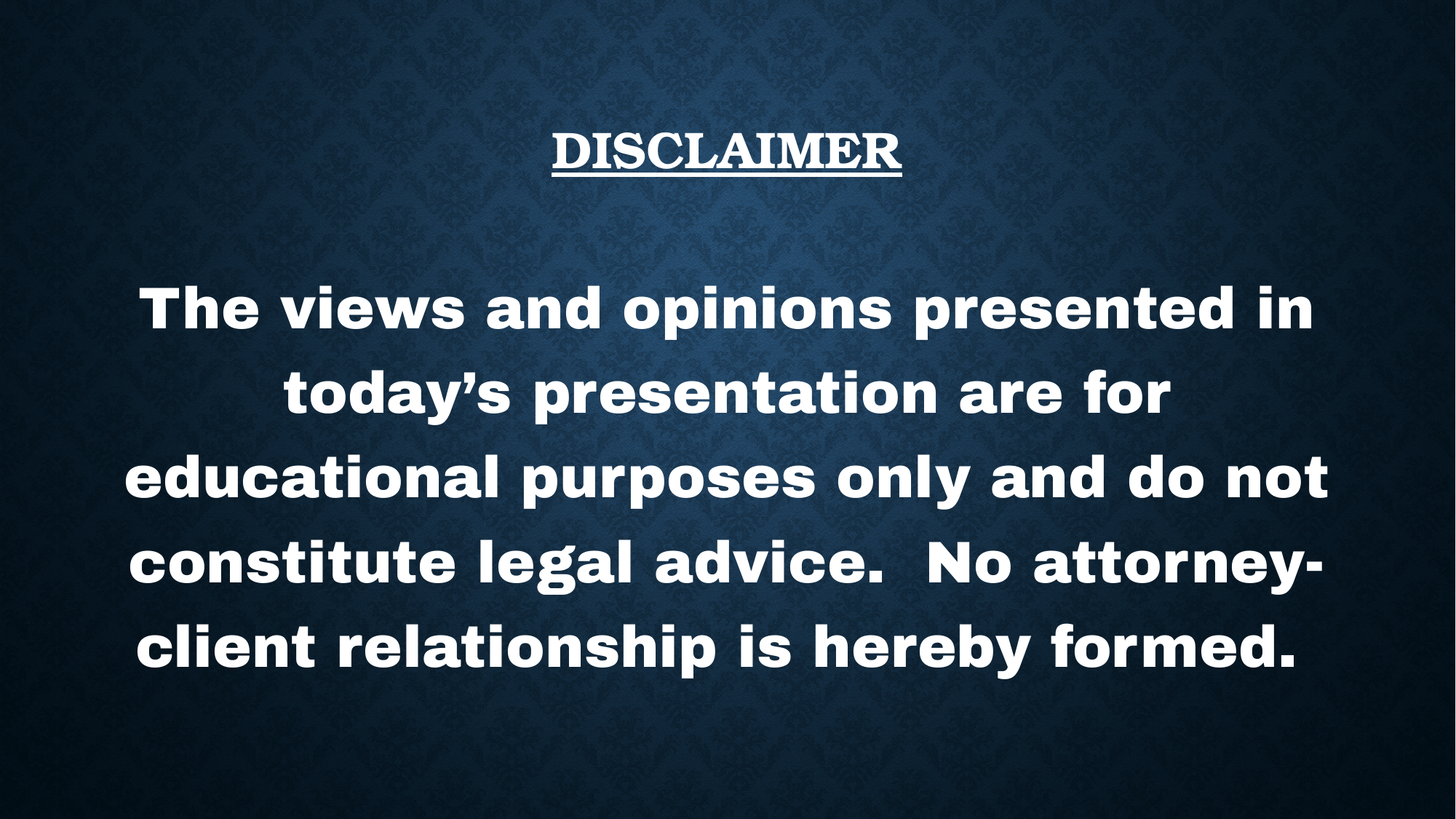

# Disclaimer
The views and opinions presented in today’s presentation are for educational purposes only and do not constitute legal advice.  No attorney-client relationship is hereby formed.